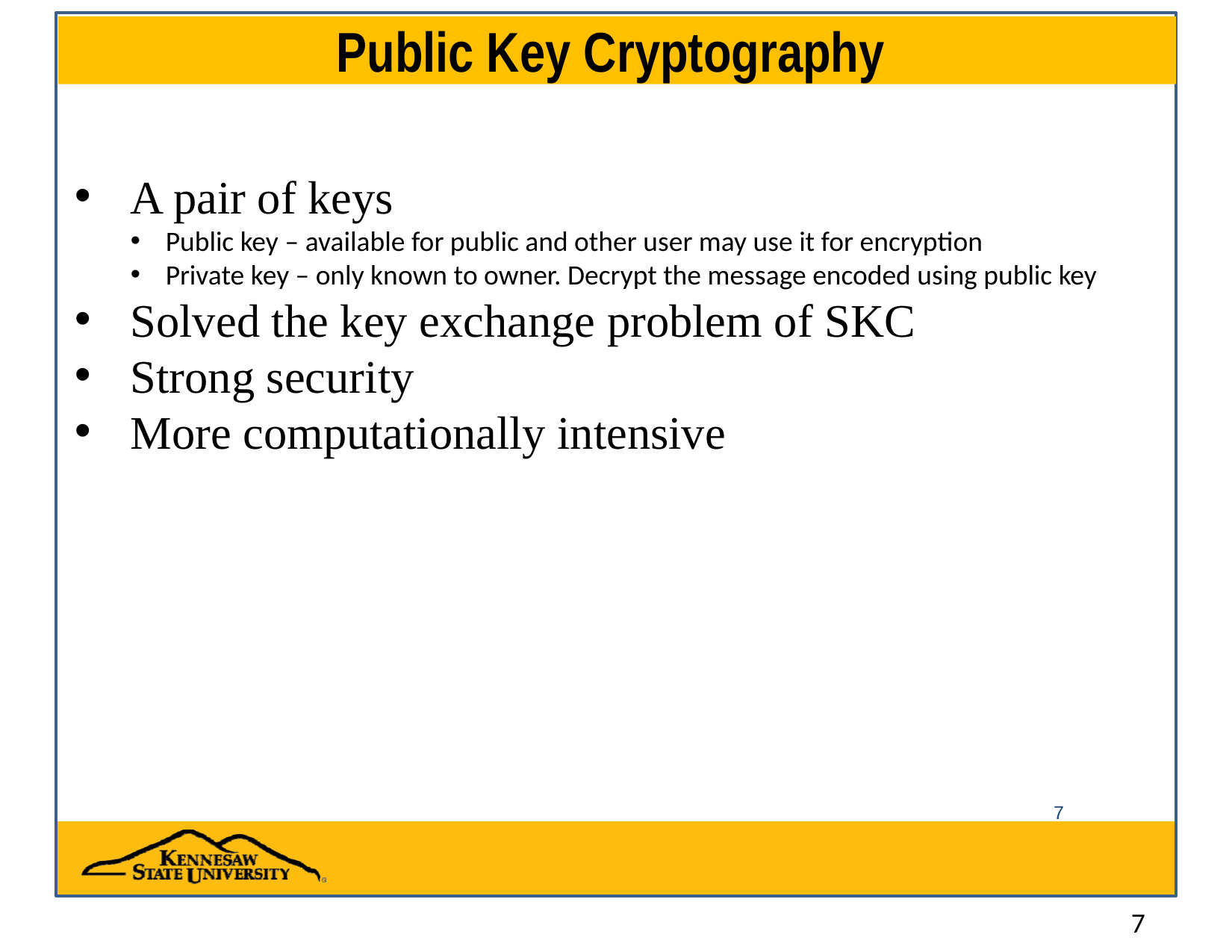

# Public Key Cryptography
A pair of keys
Public key – available for public and other user may use it for encryption
Private key – only known to owner. Decrypt the message encoded using public key
Solved the key exchange problem of SKC
Strong security
More computationally intensive
7